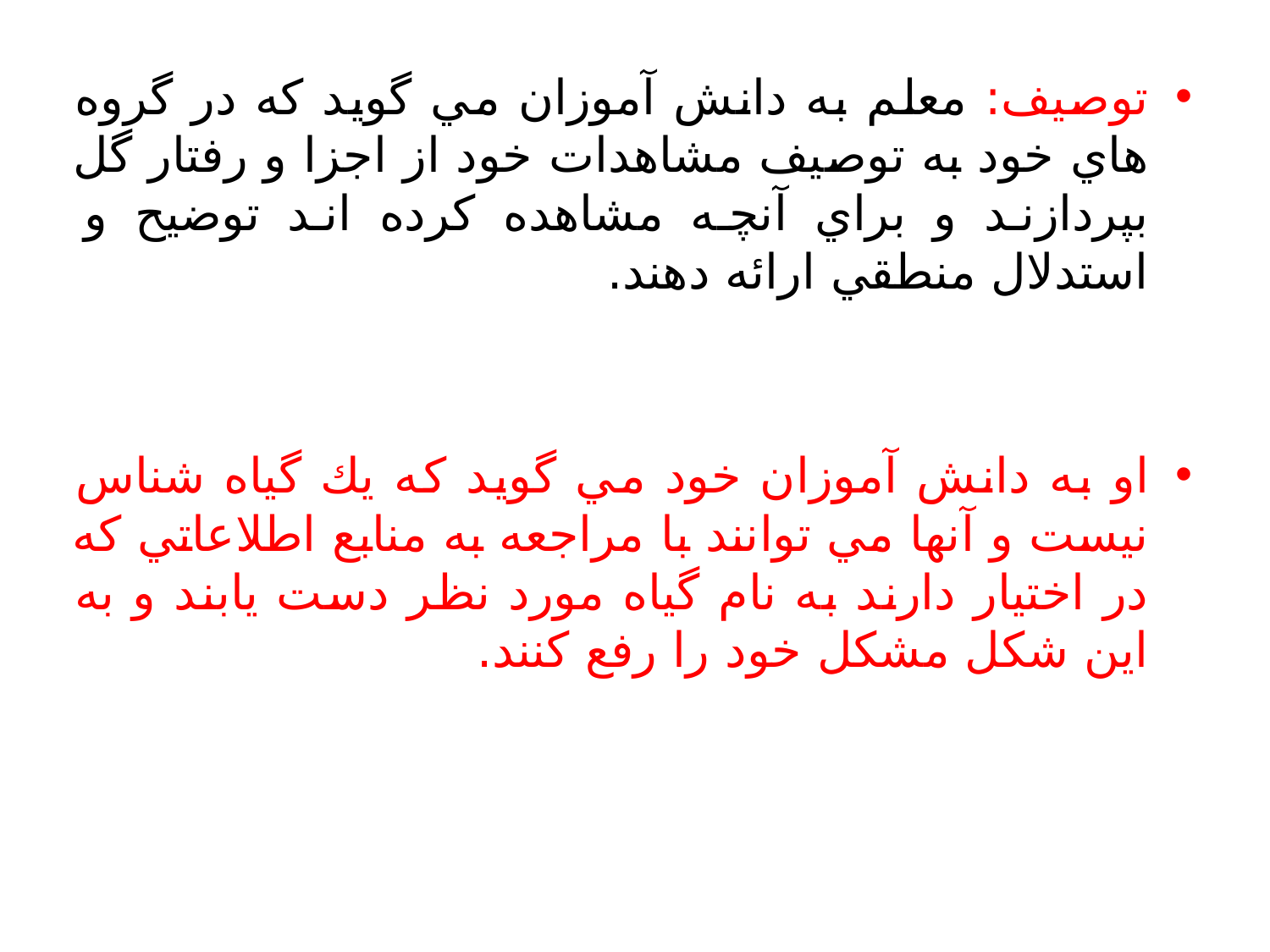

توصيف: معلم به دانش آموزان مي گويد كه در گروه هاي خود به توصيف مشاهدات خود از اجزا و رفتار گل بپردازند و براي آنچه مشاهده كرده اند توضيح و استدلال منطقي ارائه دهند.

او به دانش آموزان خود مي گويد كه يك گياه شناس نيست و آنها مي توانند با مراجعه به منابع اطلاعاتي كه در اختيار دارند به نام گياه مورد نظر دست يابند و به اين شكل مشكل خود را رفع كنند.